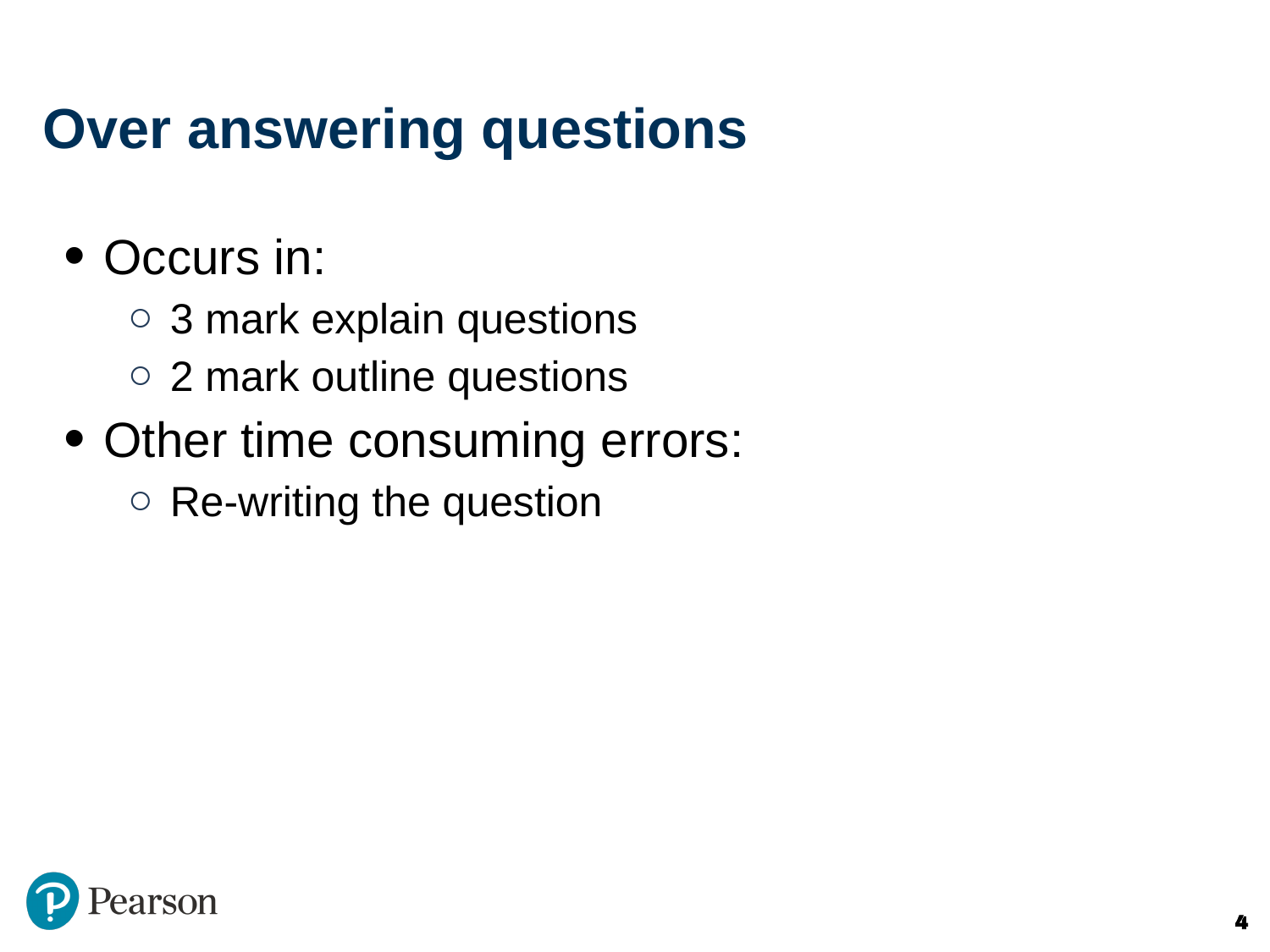

# Over answering questions
Occurs in:
3 mark explain questions
2 mark outline questions
Other time consuming errors:
Re-writing the question